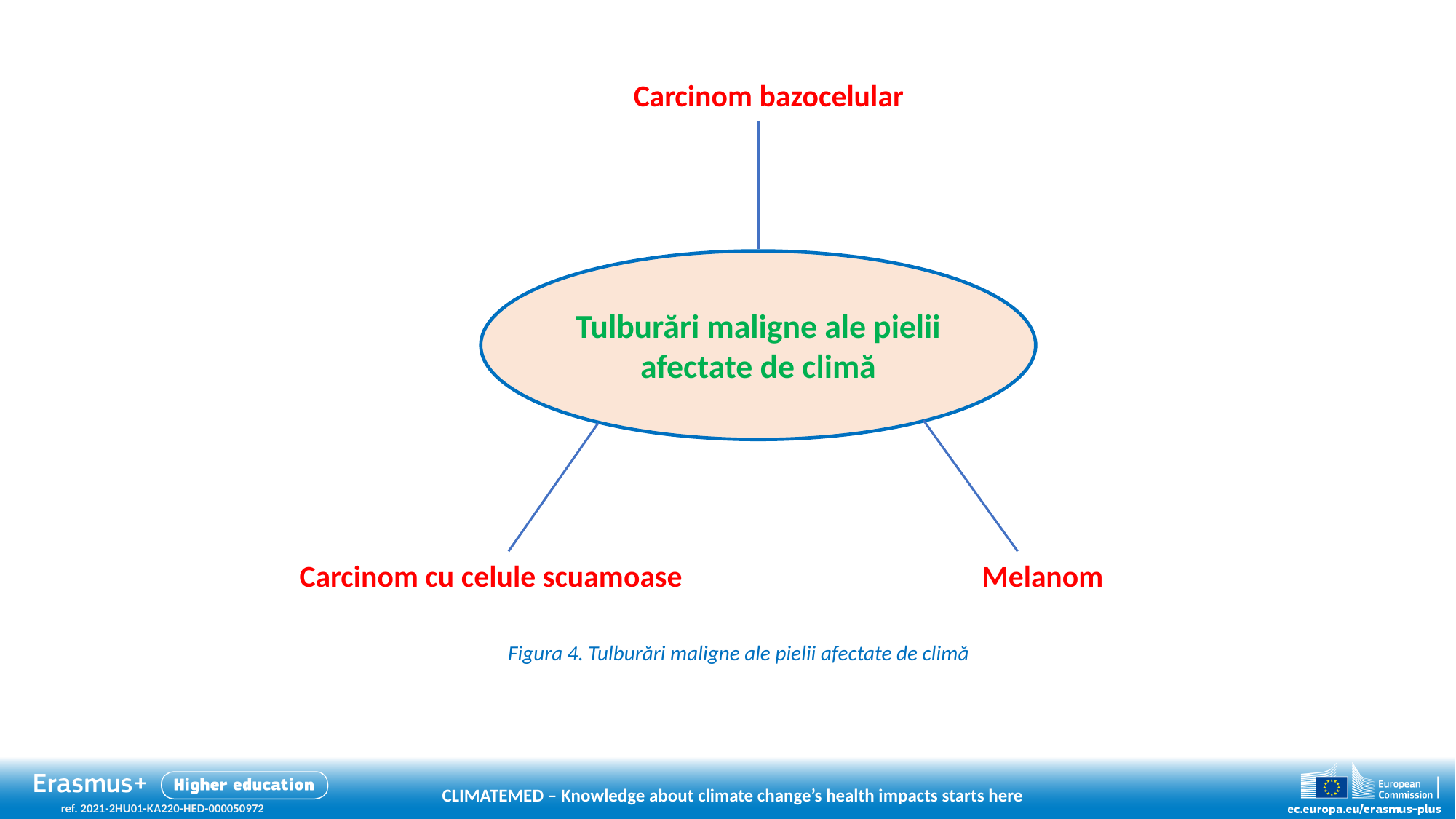

Carcinom bazocelular
Tulburări maligne ale pielii afectate de climă
Melanom
Carcinom cu celule scuamoase
Figura 4. Tulburări maligne ale pielii afectate de climă